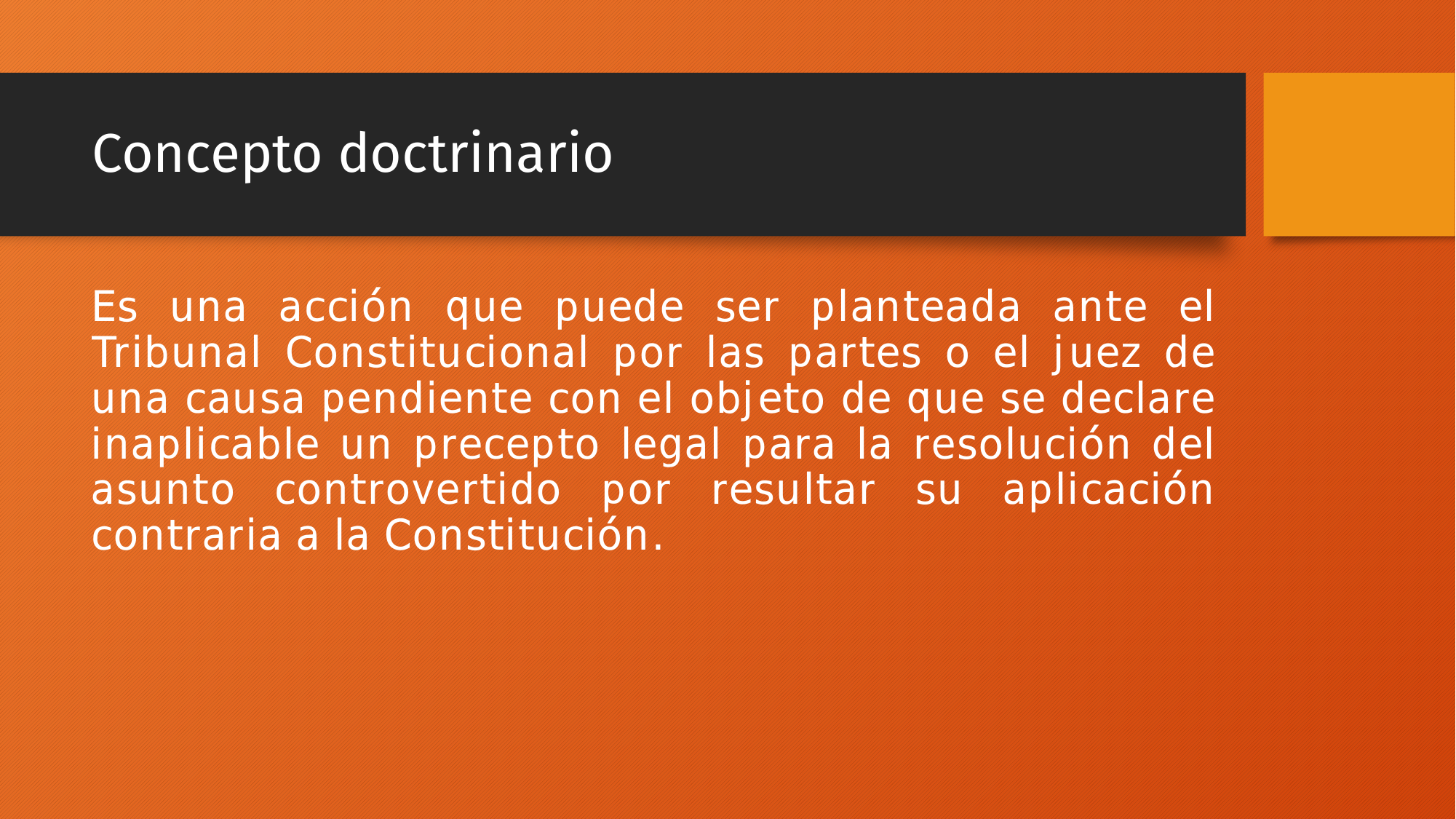

# Concepto doctrinario
Es una acción que puede ser planteada ante el Tribunal Constitucional por las partes o el juez de una causa pendiente con el objeto de que se declare inaplicable un precepto legal para la resolución del asunto controvertido por resultar su aplicación contraria a la Constitución.